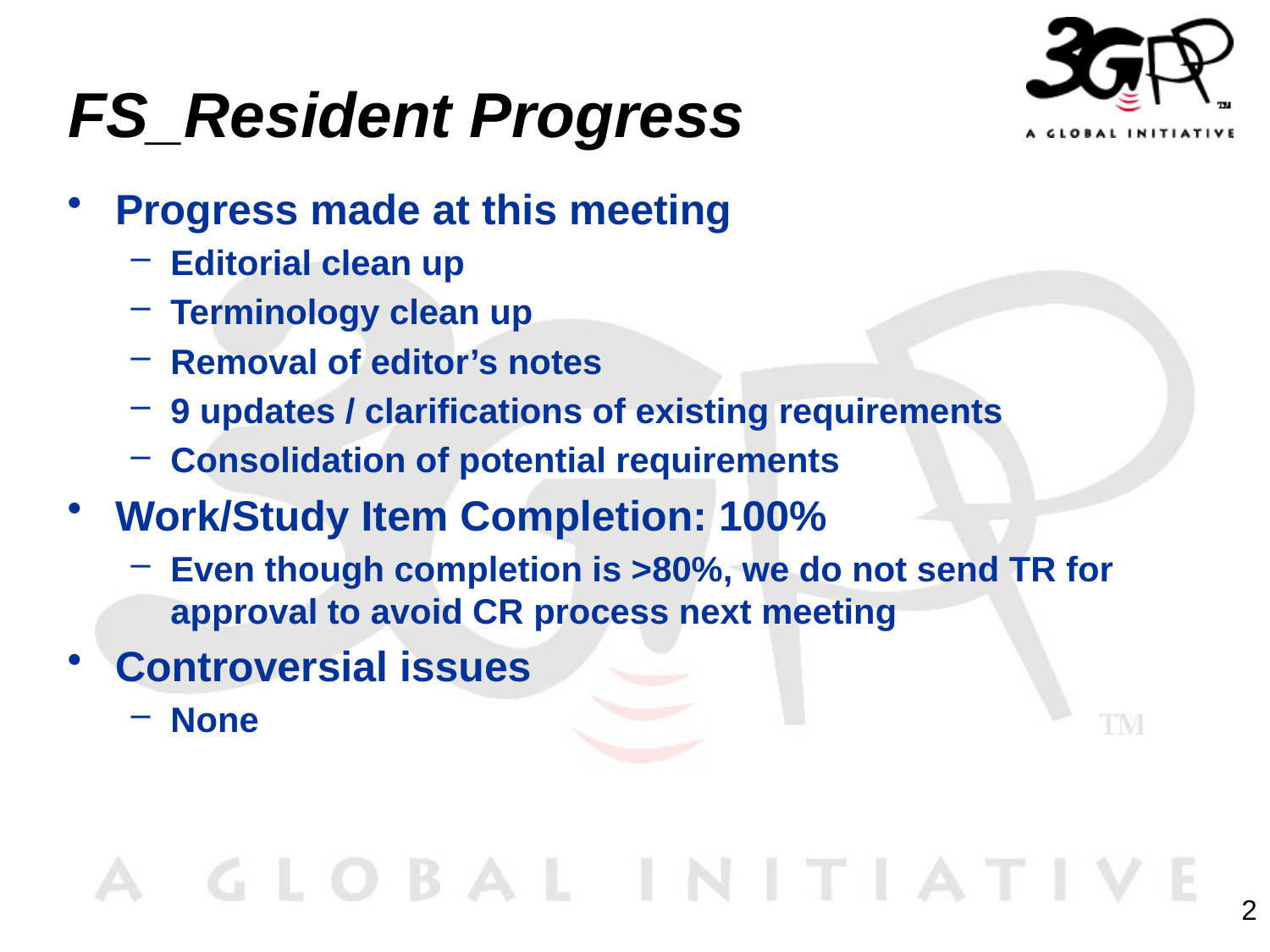

# FS_Resident Progress
Progress made at this meeting
Editorial clean up
Terminology clean up
Removal of editor’s notes
9 updates / clarifications of existing requirements
Consolidation of potential requirements
Work/Study Item Completion: 100%
Even though completion is >80%, we do not send TR for approval to avoid CR process next meeting
Controversial issues
None
2